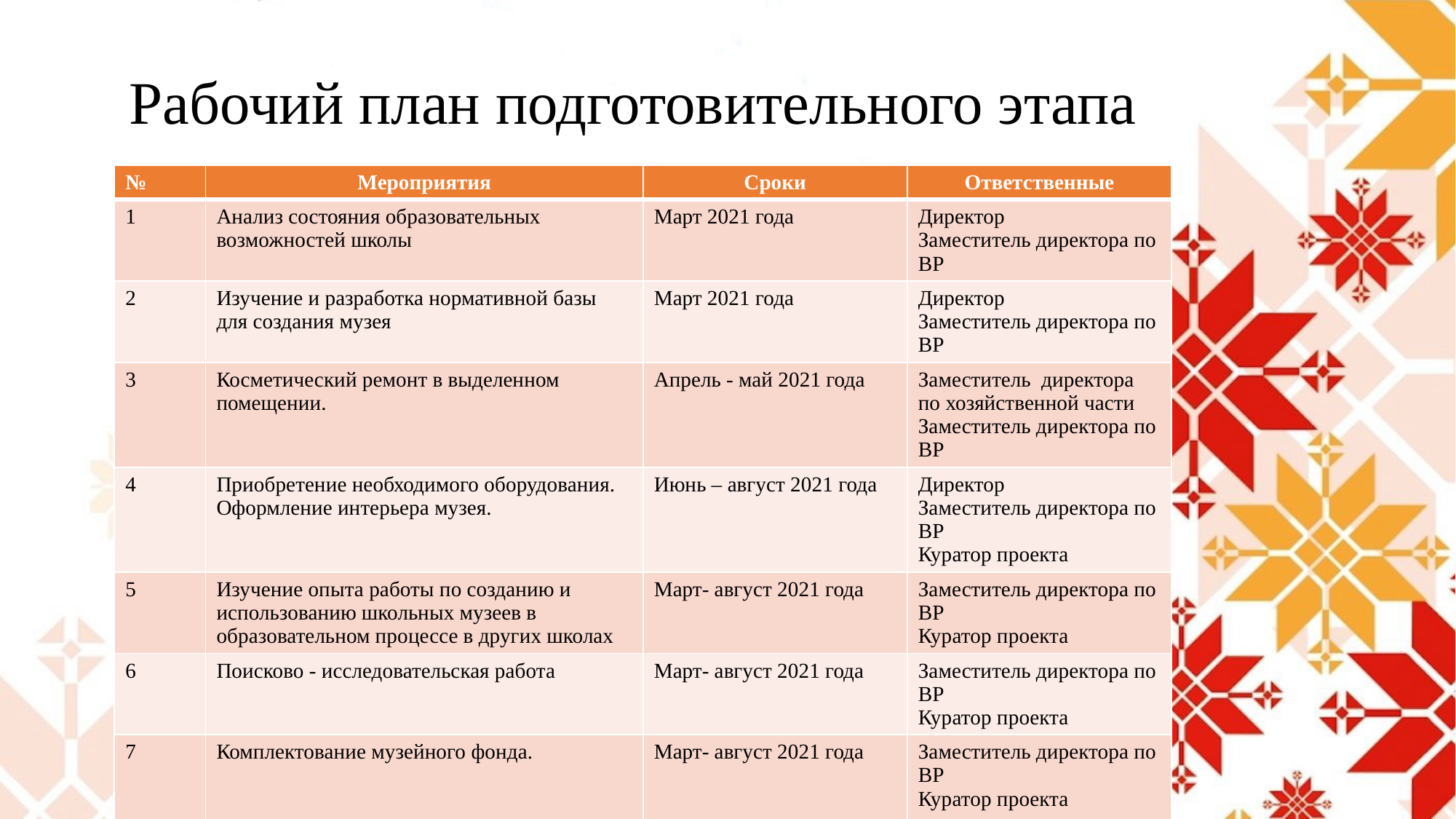

# Рабочий план подготовительного этапа
| № | Мероприятия | Сроки | Ответственные |
| --- | --- | --- | --- |
| 1 | Анализ состояния образовательных возможностей школы | Март 2021 года | Директор Заместитель директора по ВР |
| 2 | Изучение и разработка нормативной базы для создания музея | Март 2021 года | Директор Заместитель директора по ВР |
| 3 | Косметический ремонт в выделенном помещении. | Апрель - май 2021 года | Заместитель директора по хозяйственной части Заместитель директора по ВР |
| 4 | Приобретение необходимого оборудования. Оформление интерьера музея. | Июнь – август 2021 года | Директор Заместитель директора по ВР Куратор проекта |
| 5 | Изучение опыта работы по созданию и использованию школьных музеев в образовательном процессе в других школах | Март- август 2021 года | Заместитель директора по ВР Куратор проекта |
| 6 | Поисково - исследовательская работа | Март- август 2021 года | Заместитель директора по ВР Куратор проекта |
| 7 | Комплектование музейного фонда. | Март- август 2021 года | Заместитель директора по ВР Куратор проекта |